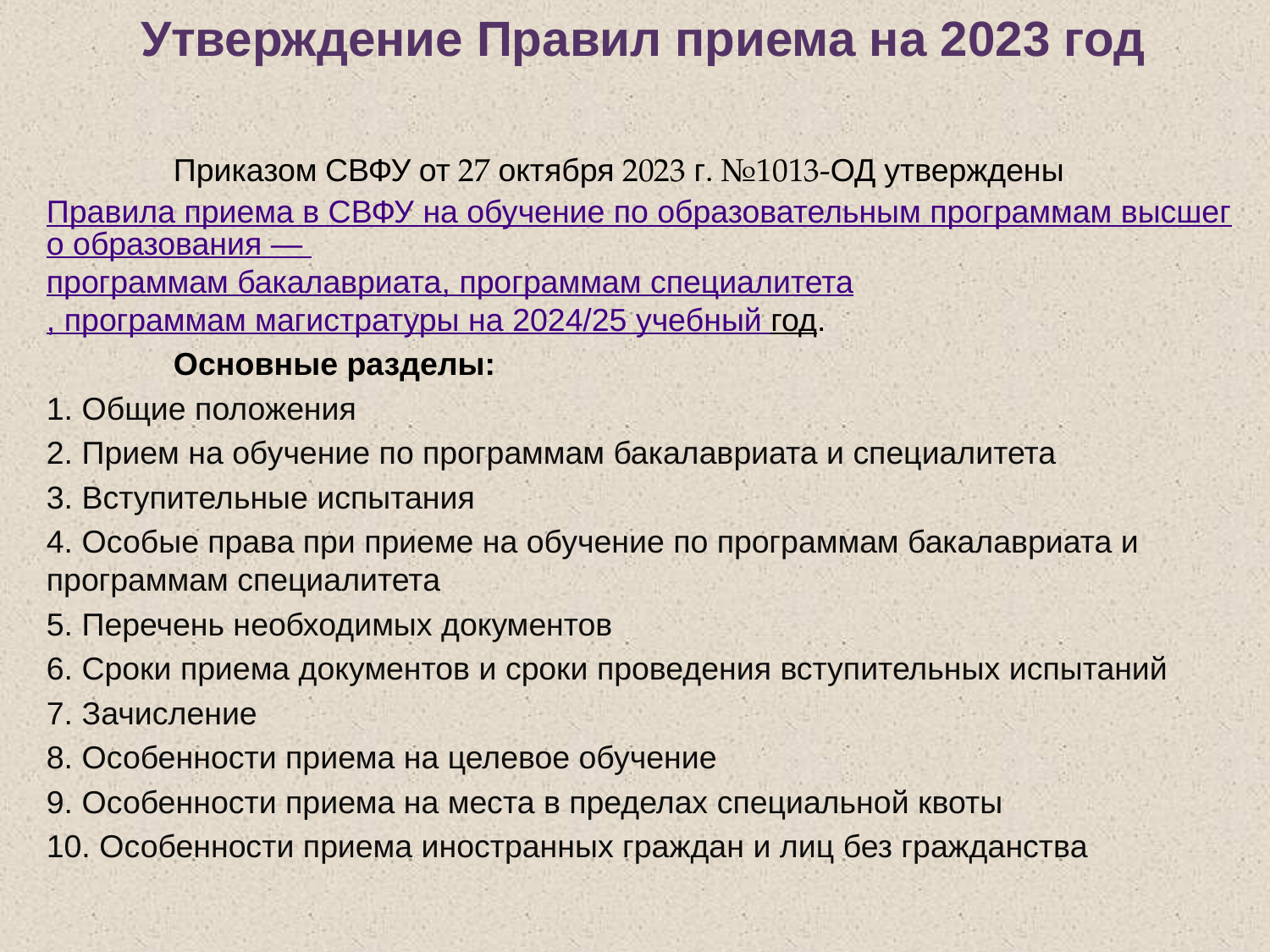

# Утверждение Правил приема на 2023 год
	Приказом СВФУ от 27 октября 2023 г. №1013-ОД утверждены Правила приема в СВФУ на обучение по образовательным программам высшего образования — программам бакалавриата, программам специалитета, программам магистратуры на 2024/25 учебный год.
	Основные разделы:
1. Общие положения
2. Прием на обучение по программам бакалавриата и специалитета
3. Вступительные испытания
4. Особые права при приеме на обучение по программам бакалавриата и программам специалитета
5. Перечень необходимых документов
6. Сроки приема документов и сроки проведения вступительных испытаний
7. Зачисление
8. Особенности приема на целевое обучение
9. Особенности приема на места в пределах специальной квоты
10. Особенности приема иностранных граждан и лиц без гражданства